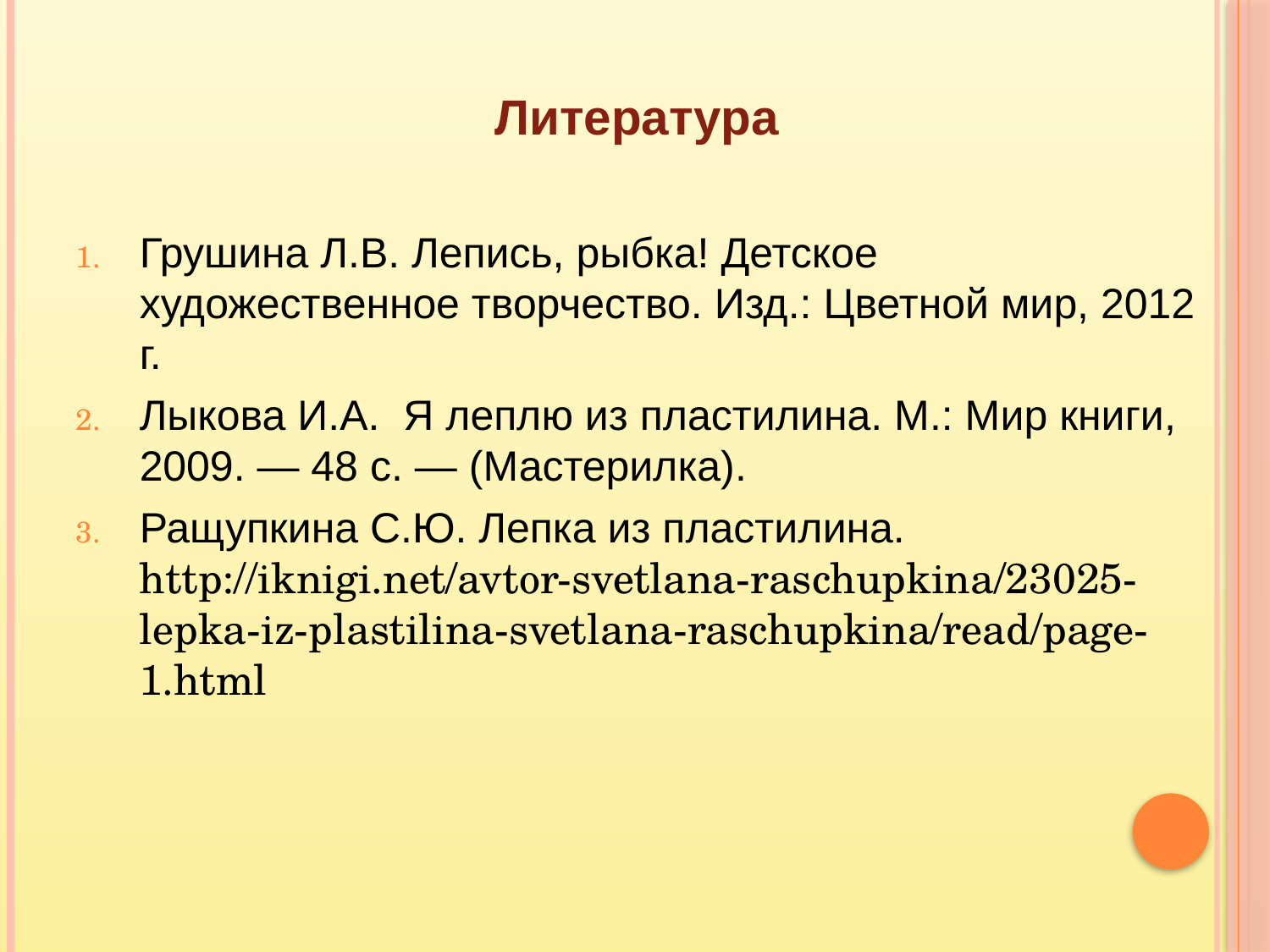

Литература

Грушина Л.В. Лепись, рыбка! Детское художественное творчество. Изд.: Цветной мир, 2012 г.
Лыкова И.А.  Я леплю из пластилина. М.: Мир книги, 2009. — 48 с. — (Мастерилка).
Ращупкина С.Ю. Лепка из пластилина. http://iknigi.net/avtor-svetlana-raschupkina/23025-lepka-iz-plastilina-svetlana-raschupkina/read/page-1.html